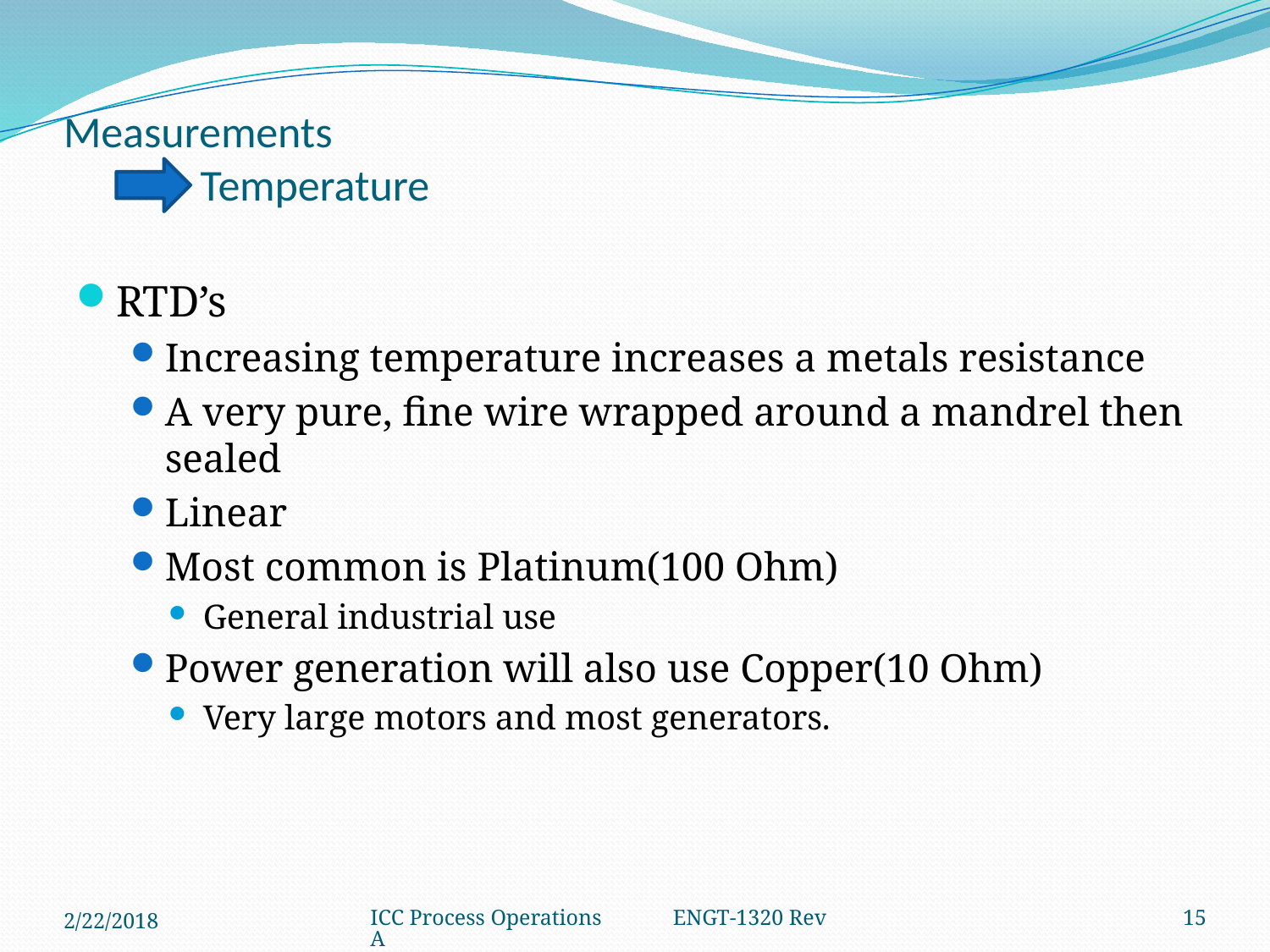

# Measurements Temperature

RTD’s
Increasing temperature increases a metals resistance
A very pure, fine wire wrapped around a mandrel then sealed
Linear
Most common is Platinum(100 Ohm)
General industrial use
Power generation will also use Copper(10 Ohm)
Very large motors and most generators.

2/22/2018
ICC Process Operations             ENGT-1320 Rev A
15